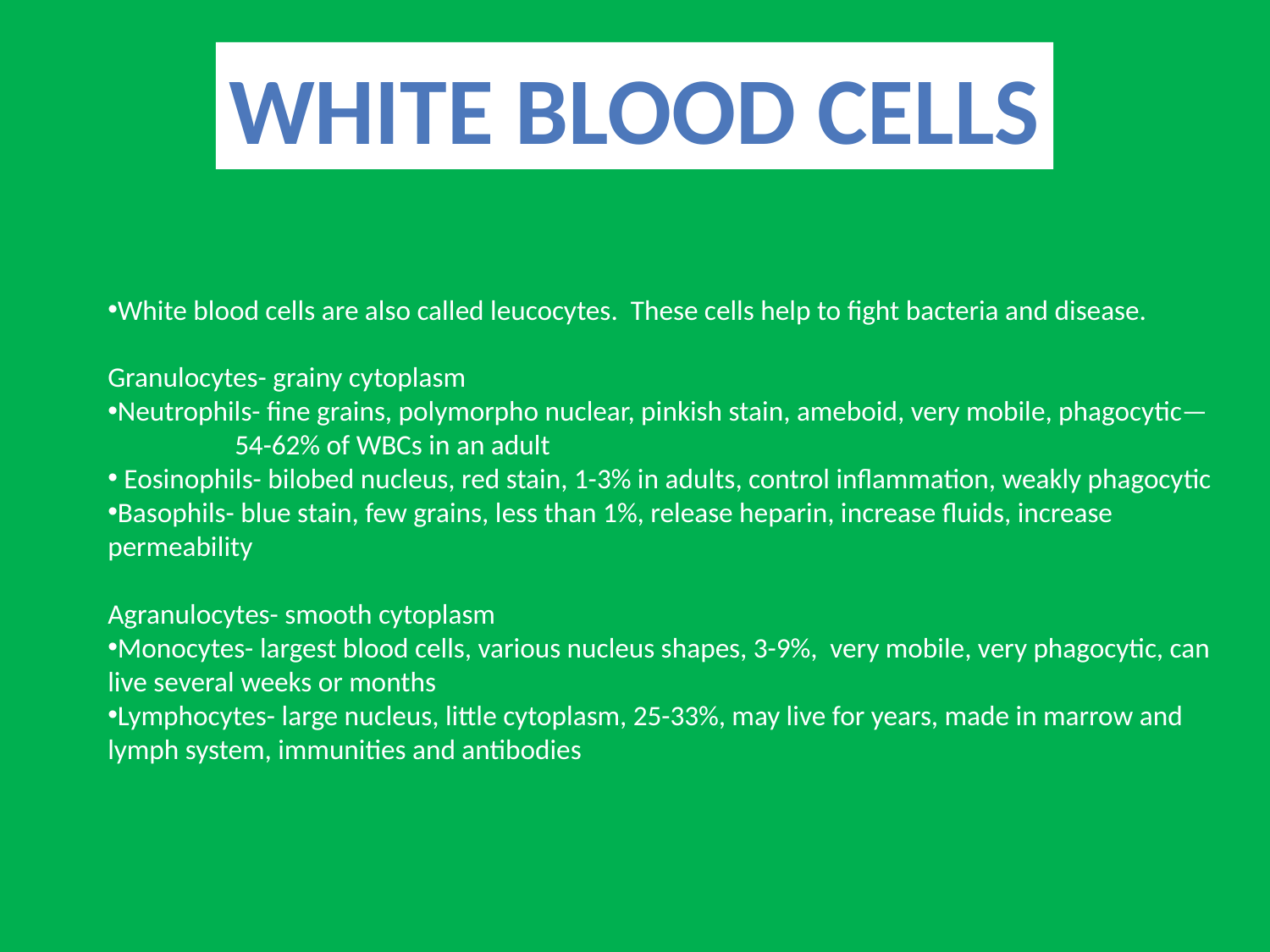

White Blood cells
White blood cells are also called leucocytes.  These cells help to fight bacteria and disease.

Granulocytes- grainy cytoplasm
Neutrophils- fine grains, polymorpho nuclear, pinkish stain, ameboid, very mobile, phagocytic—	54-62% of WBCs in an adult
 Eosinophils- bilobed nucleus, red stain, 1-3% in adults, control inflammation, weakly phagocytic
Basophils- blue stain, few grains, less than 1%, release heparin, increase fluids, increase permeability

Agranulocytes- smooth cytoplasm
Monocytes- largest blood cells, various nucleus shapes, 3-9%,  very mobile, very phagocytic, can live several weeks or months
Lymphocytes- large nucleus, little cytoplasm, 25-33%, may live for years, made in marrow and lymph system, immunities and antibodies